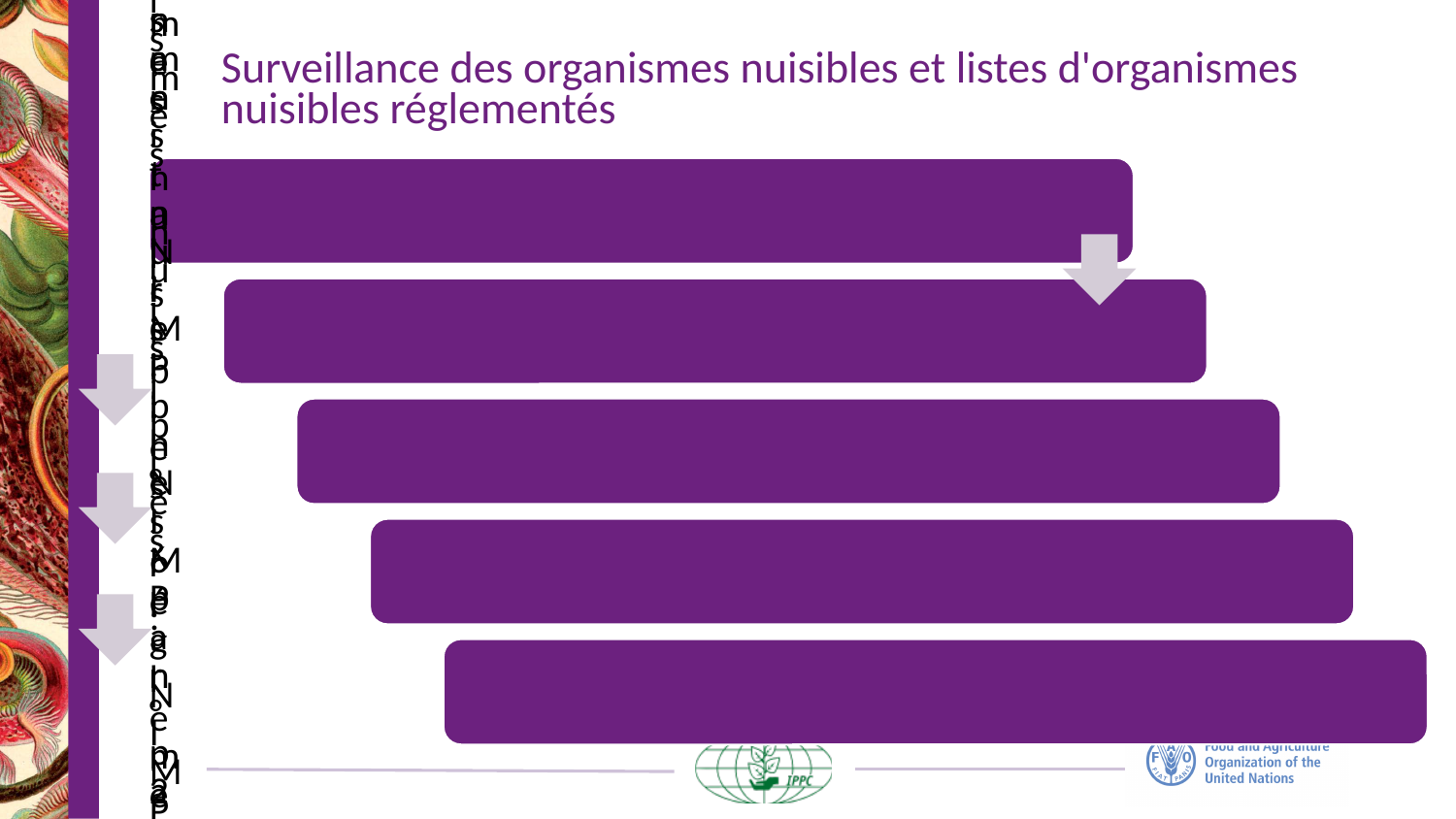

# Surveillance des organismes nuisibles et listes d'organismes nuisibles réglementés